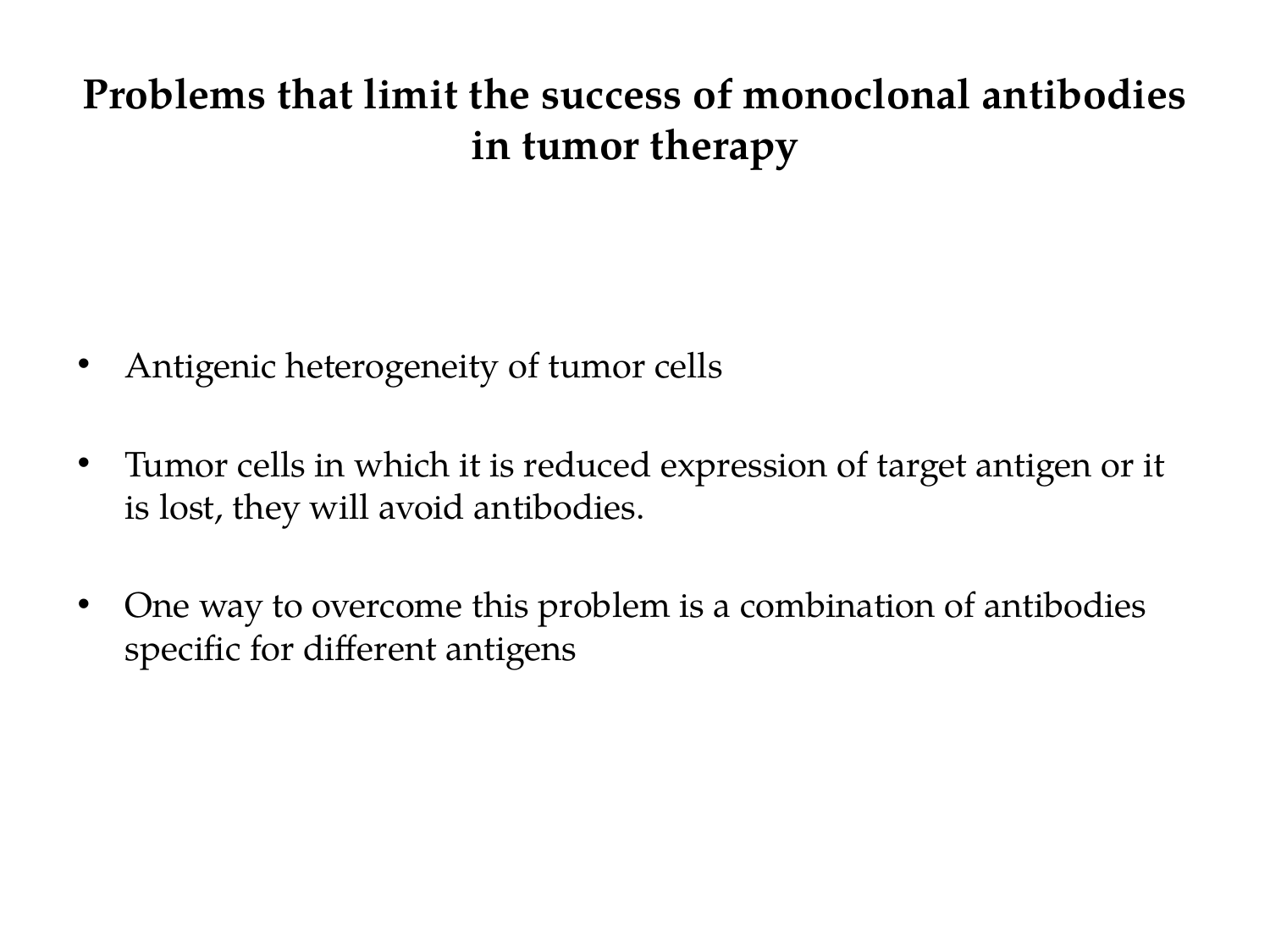

# Problems that limit the success of monoclonal antibodies in tumor therapy
Antigenic heterogeneity of tumor cells

Tumor cells in which it is reduced expression of target antigen or it is lost, they will avoid antibodies.

One way to overcome this problem is a combination of antibodies specific for different antigens